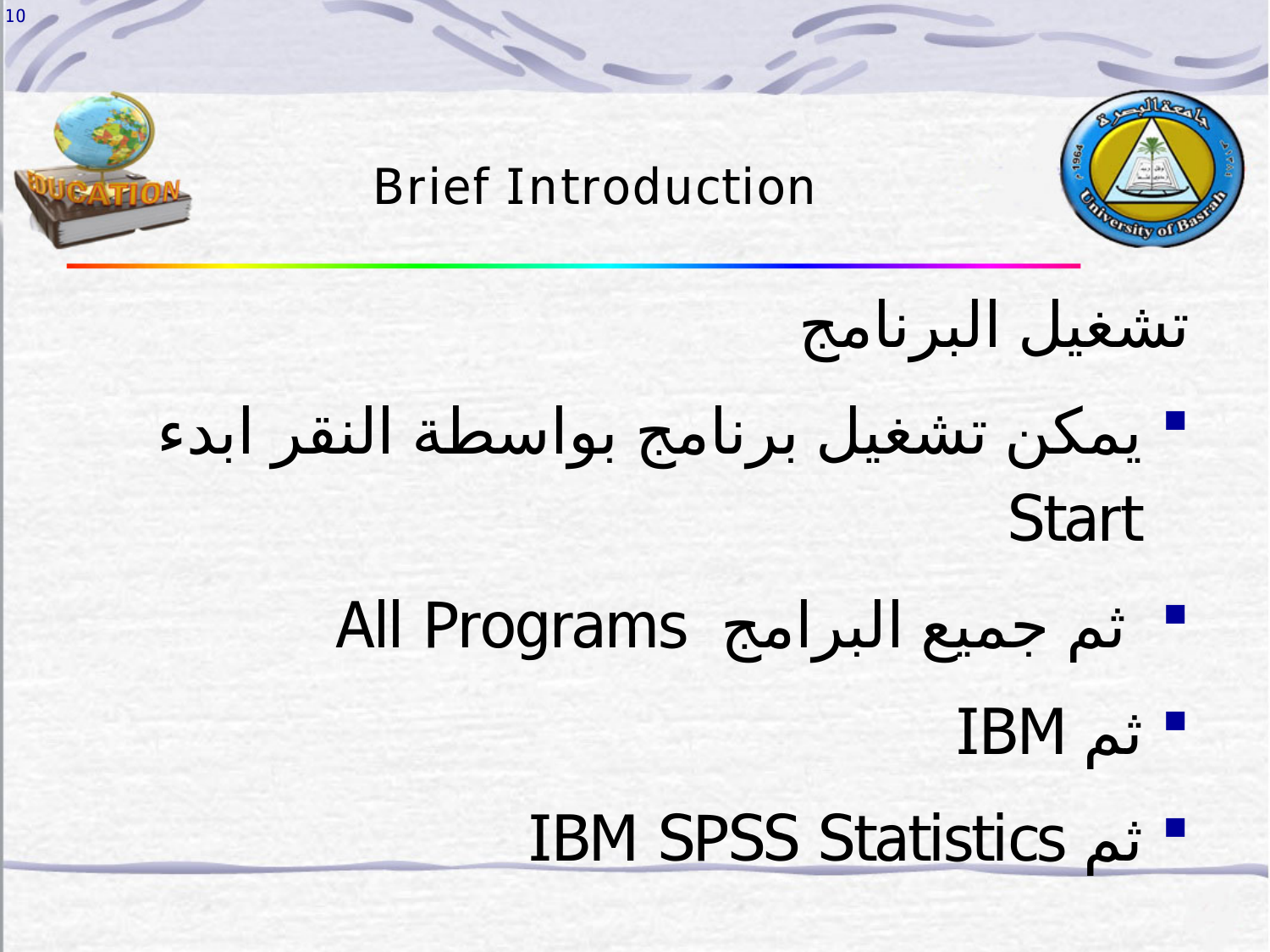

10
Brief Introduction
تشغيل البرنامج
يمكن تشغيل برنامج بواسطة النقر ابدء Start
 ثم جميع البرامج  All Programs
ثم IBM
ثم IBM SPSS Statistics